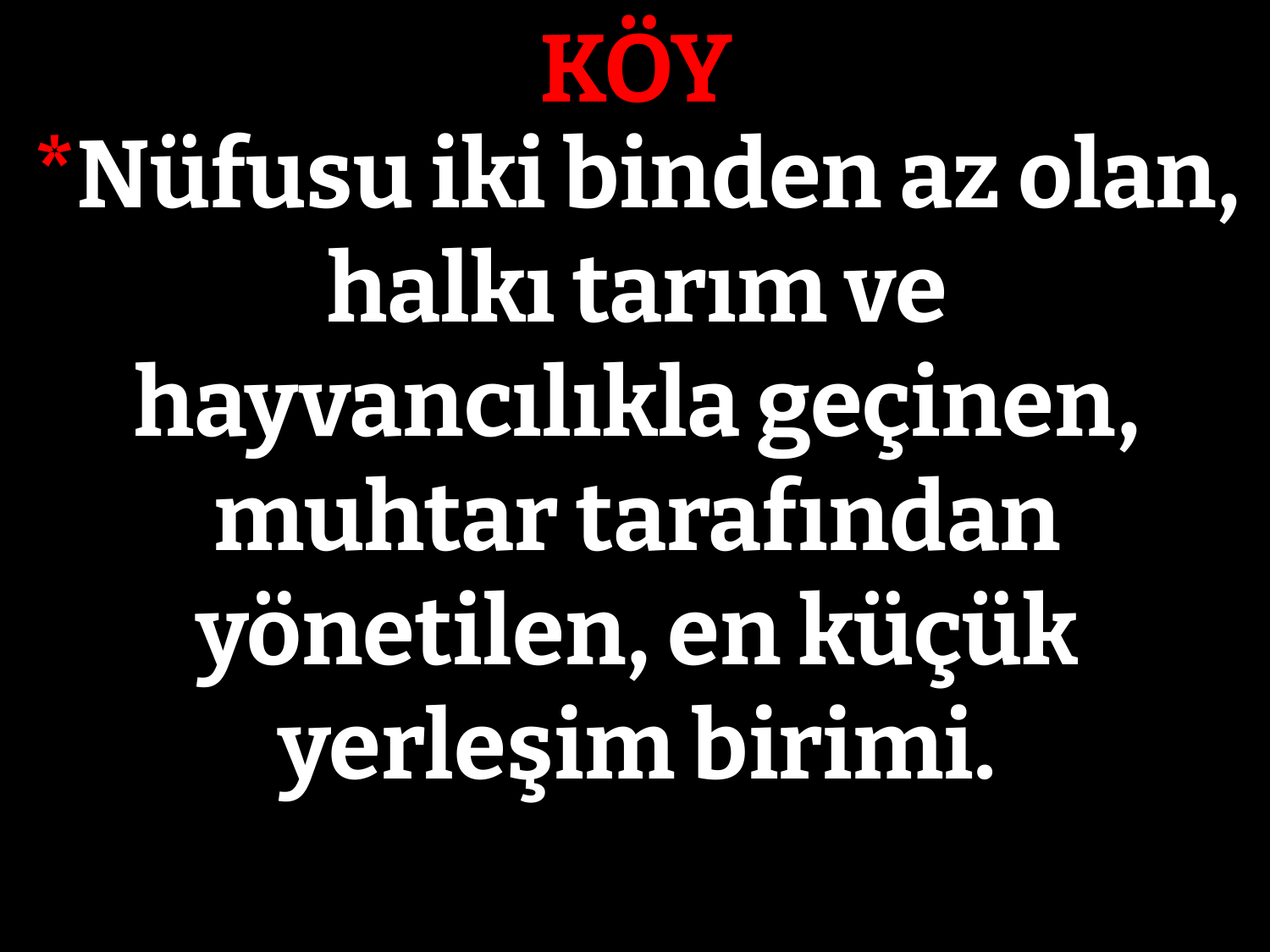

KÖY
*Nüfusu iki binden az olan, halkı tarım ve hayvancılıkla geçinen, muhtar tarafından yönetilen, en küçük yerleşim birimi.